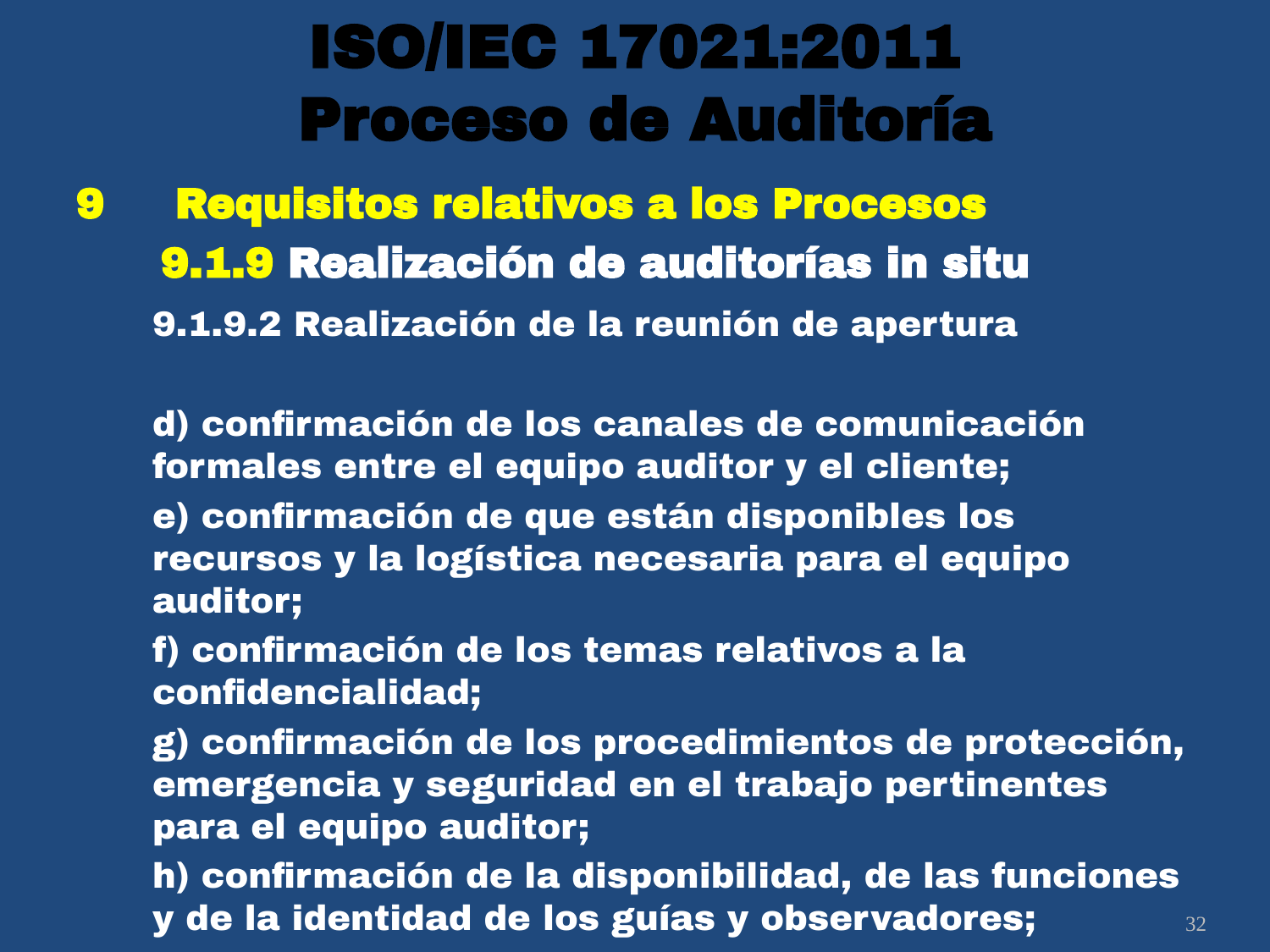

# ISO/IEC 17021:2011 Proceso de Auditoría
9	 Requisitos relativos a los Procesos
	9.1.9 Realización de auditorías in situ
	9.1.9.2 Realización de la reunión de apertura

	d) confirmación de los canales de comunicación formales entre el equipo auditor y el cliente;
	e) confirmación de que están disponibles los recursos y la logística necesaria para el equipo auditor;
	f) confirmación de los temas relativos a la confidencialidad;
	g) confirmación de los procedimientos de protección, emergencia y seguridad en el trabajo pertinentes para el equipo auditor;
	h) confirmación de la disponibilidad, de las funciones y de la identidad de los guías y observadores;
32